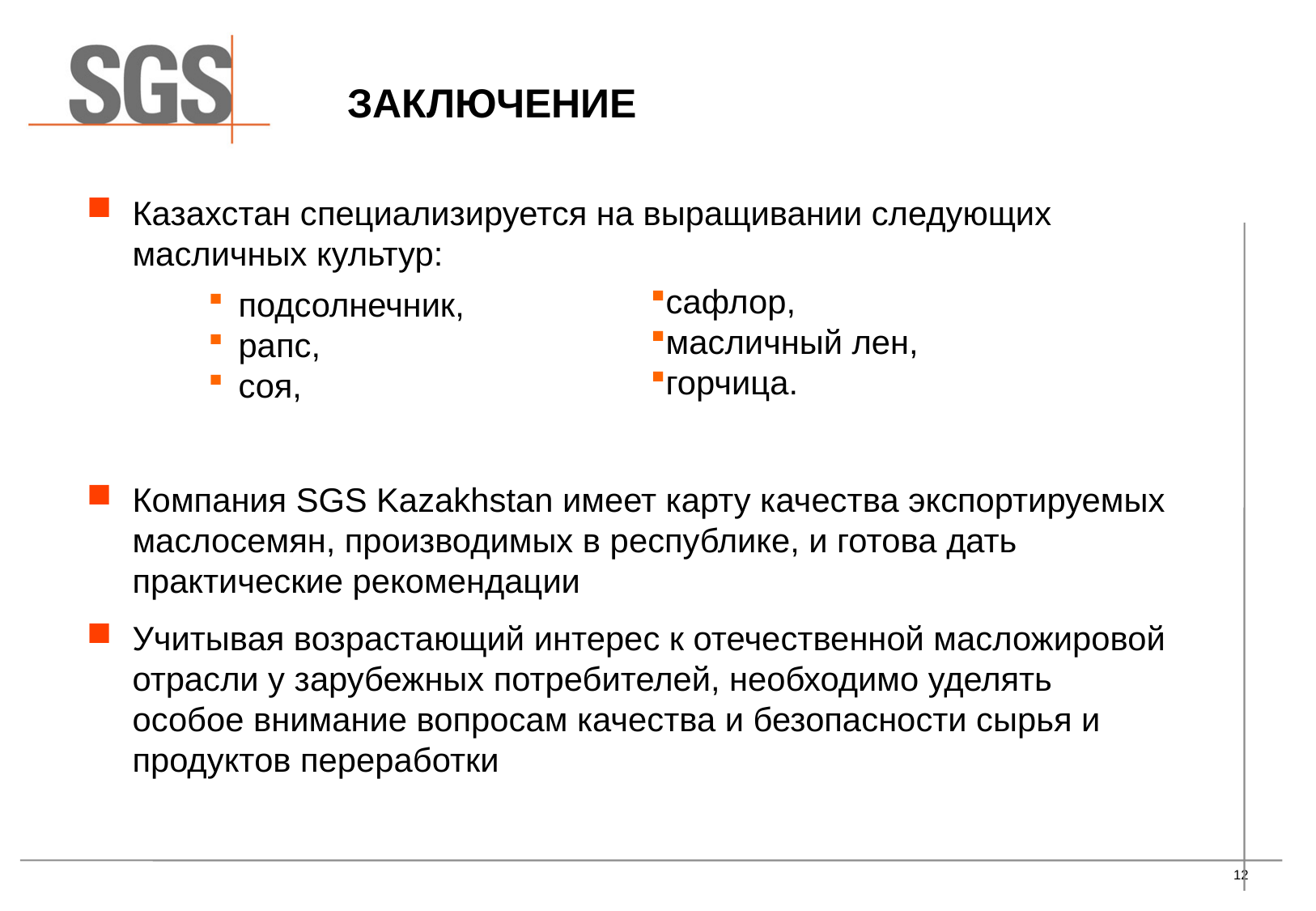

заключение
Казахстан специализируется на выращивании следующих масличных культур:
подсолнечник,
рапс,
соя,

Компания SGS Kazakhstan имеет карту качества экспортируемых маслосемян, производимых в республике, и готова дать практические рекомендации
Учитывая возрастающий интерес к отечественной масложировой отрасли у зарубежных потребителей, необходимо уделять особое внимание вопросам качества и безопасности сырья и продуктов переработки

сафлор,
масличный лен,
горчица.